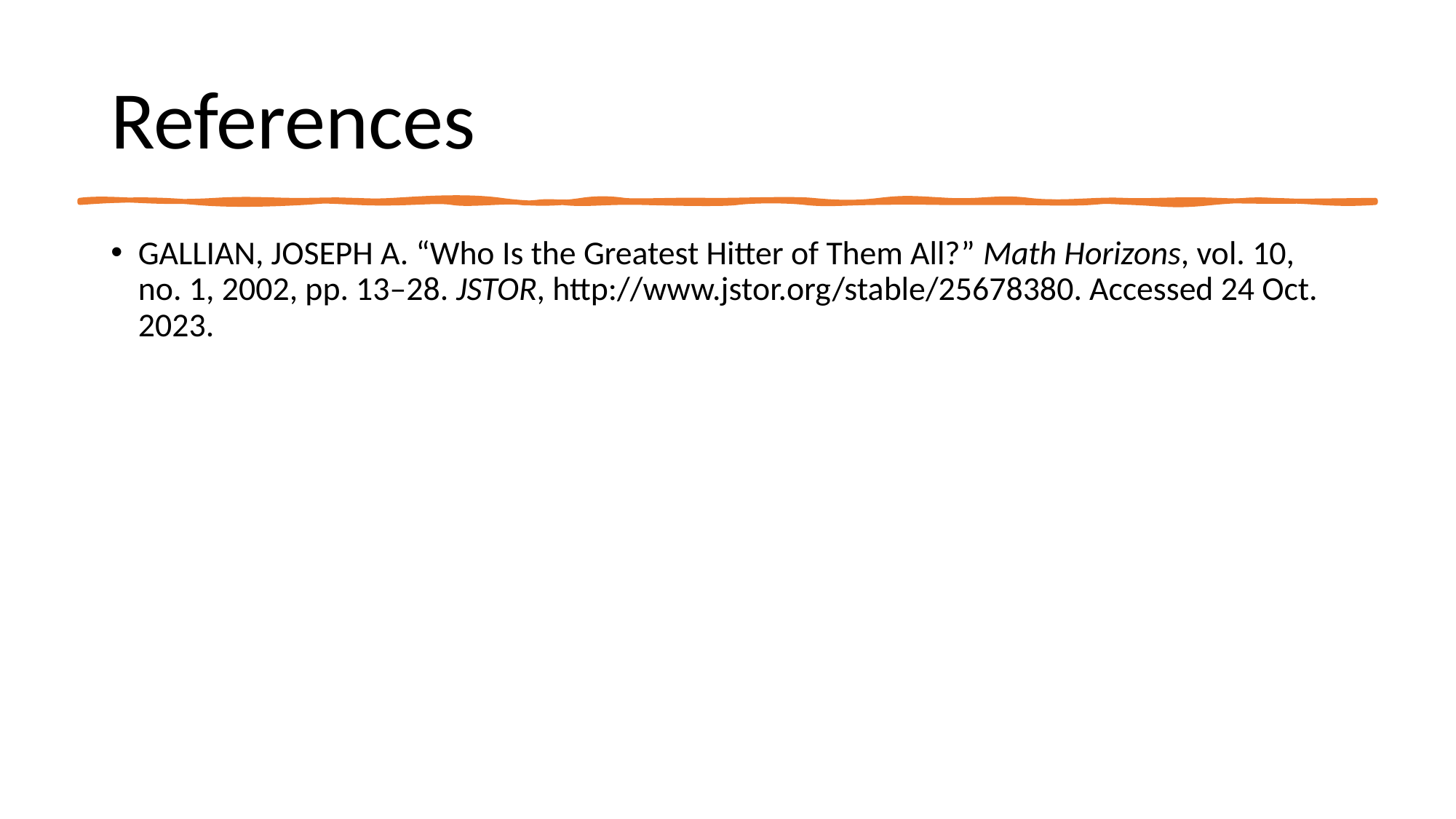

# References

GALLIAN, JOSEPH A. “Who Is the Greatest Hitter of Them All?” Math Horizons, vol. 10, no. 1, 2002, pp. 13–28. JSTOR, http://www.jstor.org/stable/25678380. Accessed 24 Oct. 2023.